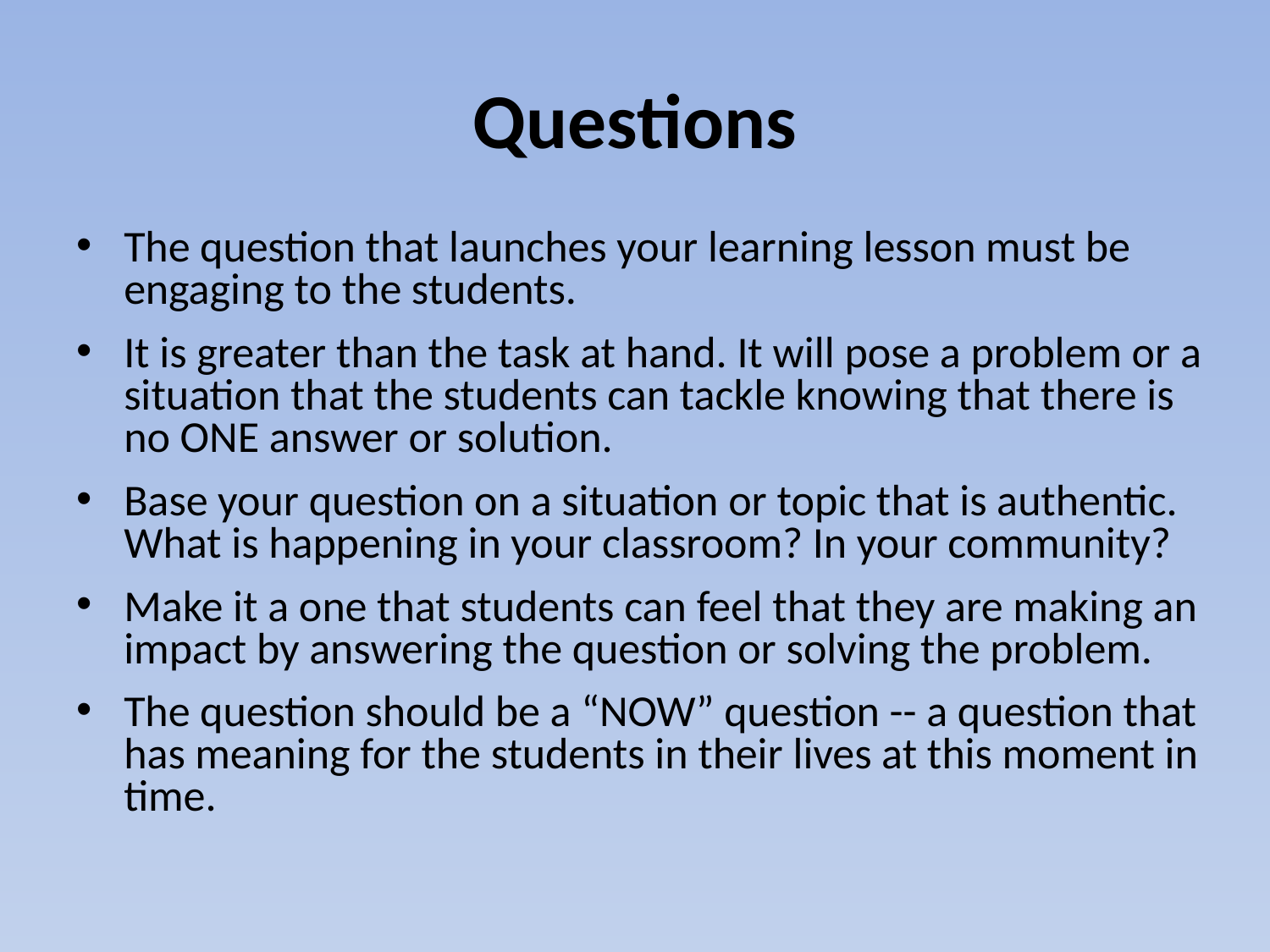

# Questions
The question that launches your learning lesson must be engaging to the students.

It is greater than the task at hand. It will pose a problem or a situation that the students can tackle knowing that there is no ONE answer or solution.

Base your question on a situation or topic that is authentic. What is happening in your classroom? In your community?

Make it a one that students can feel that they are making an impact by answering the question or solving the problem.

The question should be a “NOW” question -- a question that has meaning for the students in their lives at this moment in time.